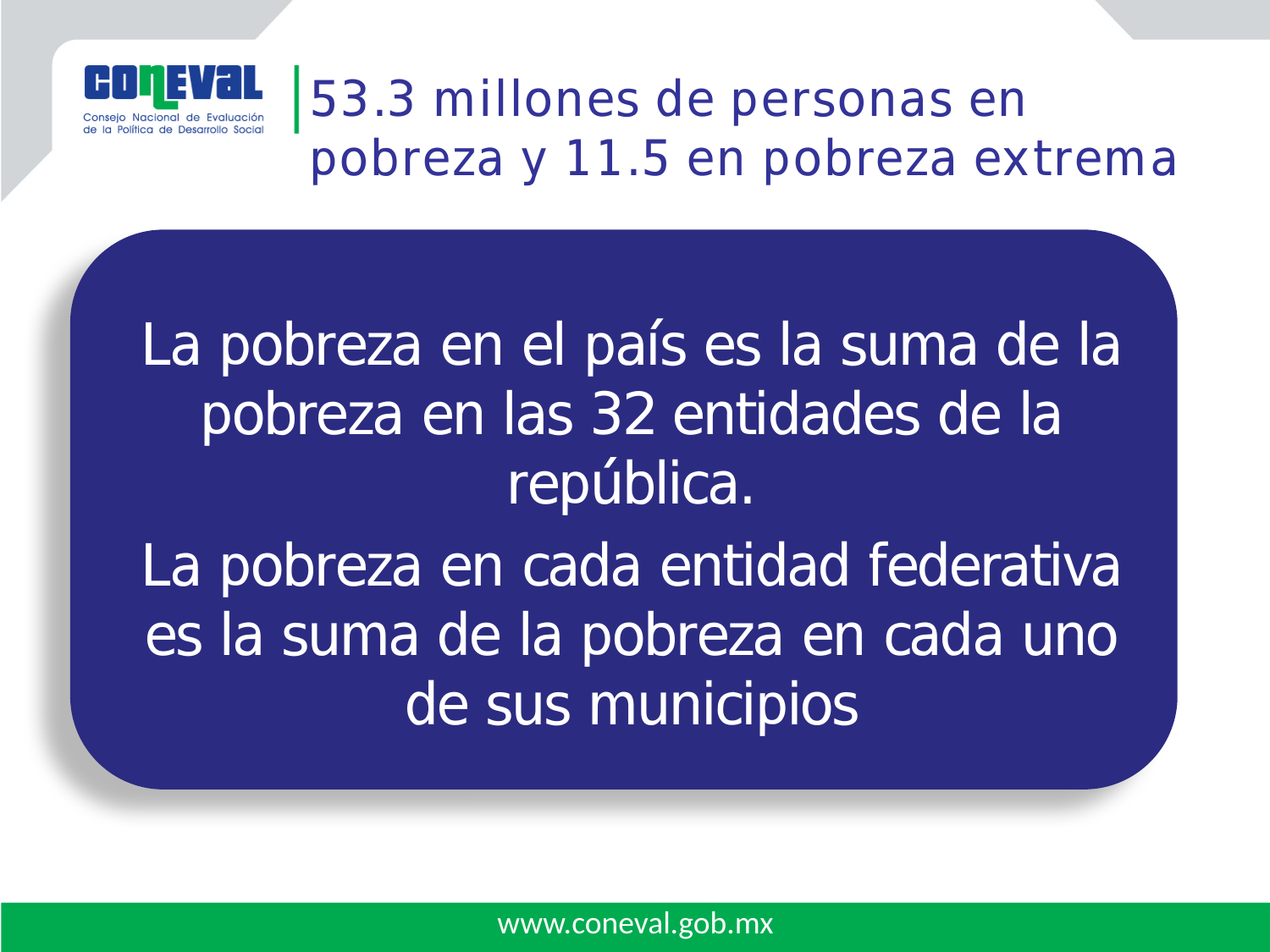

53.3 millones de personas en pobreza y 11.5 en pobreza extrema

La pobreza en el país es la suma de la pobreza en las 32 entidades de la república.
La pobreza en cada entidad federativa es la suma de la pobreza en cada uno de sus municipios